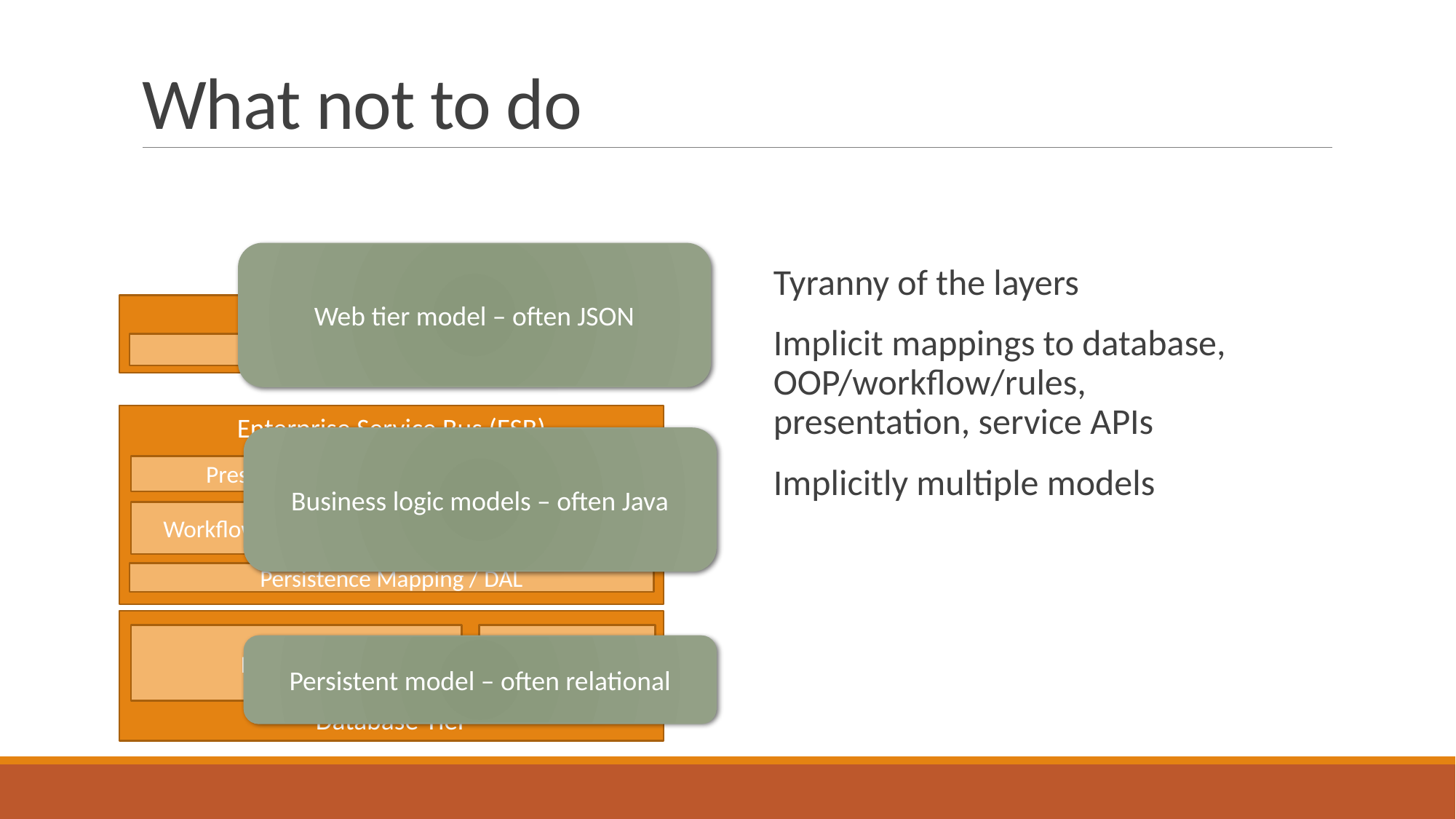

# What not to do
Web tier model – often JSON
Tyranny of the layers
Implicit mappings to database, OOP/workflow/rules, presentation, service APIs
Implicitly multiple models
GUI
Presentation
Enterprise Service Bus (ESB)
Business logic models – often Java
Presentation Logic
Microservices

BRMS
Workflow/BPM
Event Processor
Persistence Mapping / DAL
Database Tier
Persistence
Triggers
Persistent model – often relational